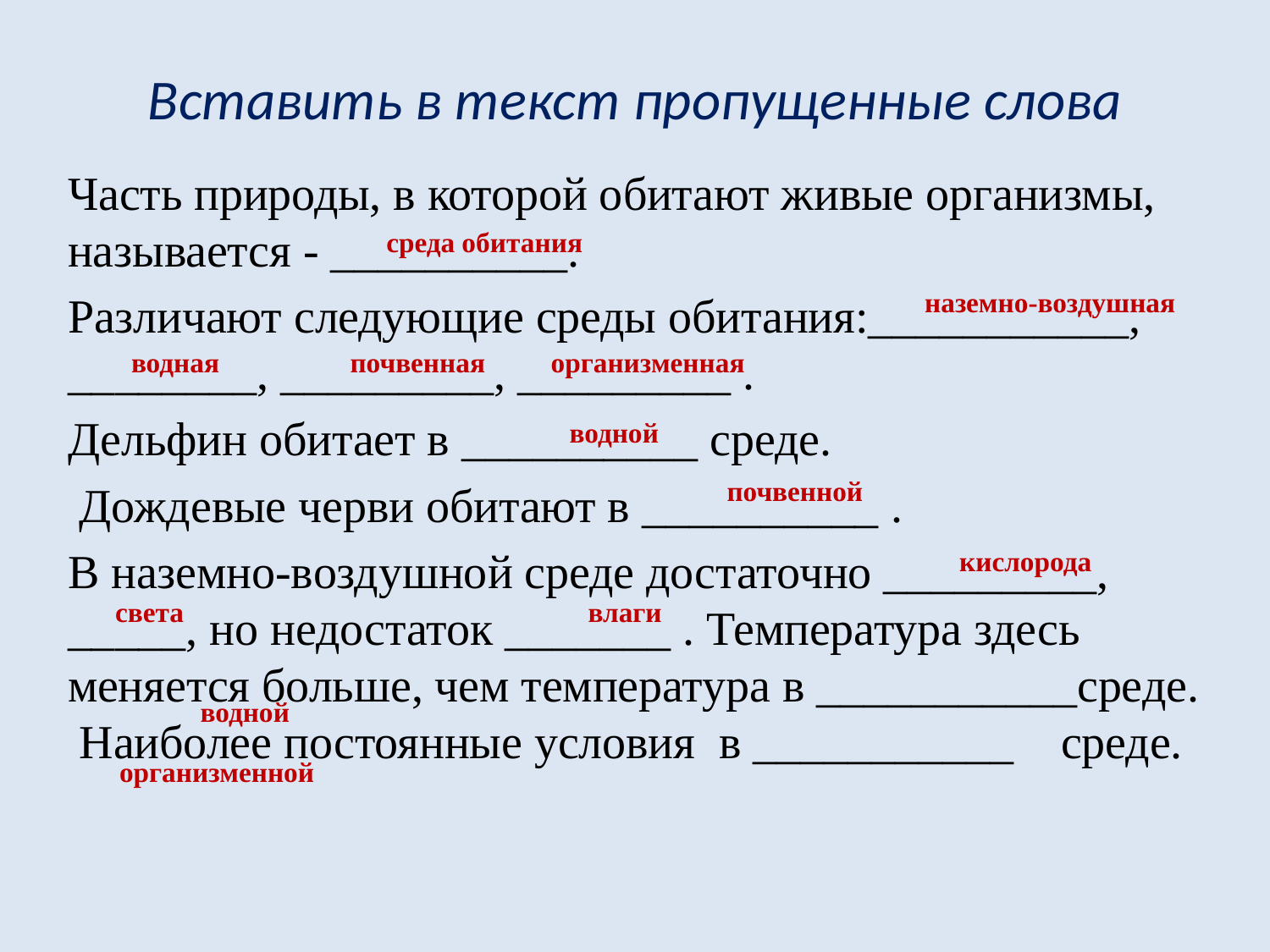

# Вставить в текст пропущенные слова
Часть природы, в которой обитают живые организмы, называется - __________.
Различают следующие среды обитания:___________, ________, _________, _________ .
Дельфин обитает в __________ среде.
 Дождевые черви обитают в __________ .
В наземно-воздушной среде достаточно _________, _____, но недостаток _______ . Температура здесь меняется больше, чем температура в ___________среде.   Наиболее постоянные условия  в ___________    среде.
среда обитания
наземно-воздушная
водная
почвенная
организменная
водной
почвенной
кислорода
света
влаги
водной
организменной